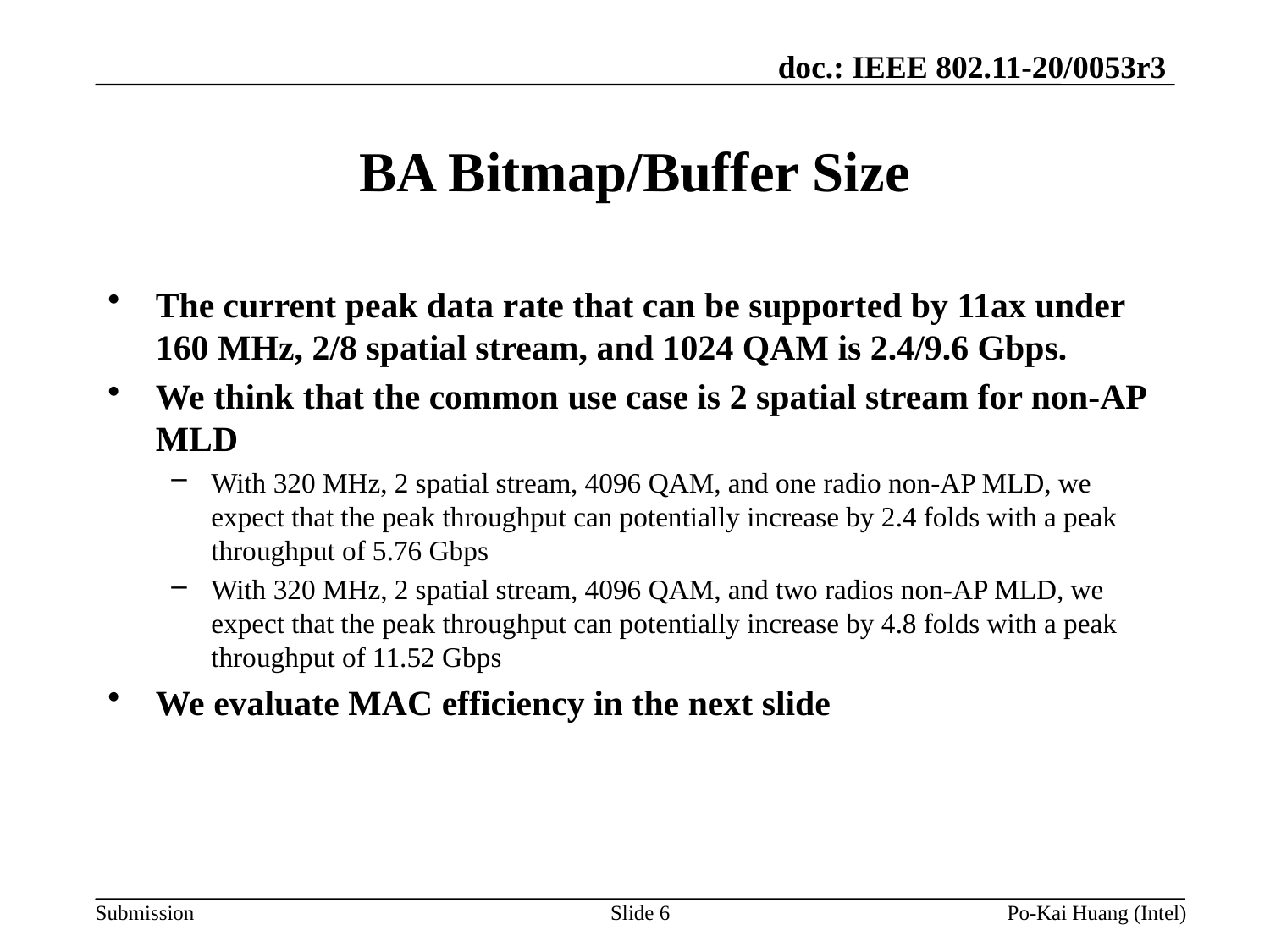

# BA Bitmap/Buffer Size
The current peak data rate that can be supported by 11ax under 160 MHz, 2/8 spatial stream, and 1024 QAM is 2.4/9.6 Gbps.
We think that the common use case is 2 spatial stream for non-AP MLD
With 320 MHz, 2 spatial stream, 4096 QAM, and one radio non-AP MLD, we expect that the peak throughput can potentially increase by 2.4 folds with a peak throughput of 5.76 Gbps
With 320 MHz, 2 spatial stream, 4096 QAM, and two radios non-AP MLD, we expect that the peak throughput can potentially increase by 4.8 folds with a peak throughput of 11.52 Gbps
We evaluate MAC efficiency in the next slide

Slide 6
Po-Kai Huang (Intel)